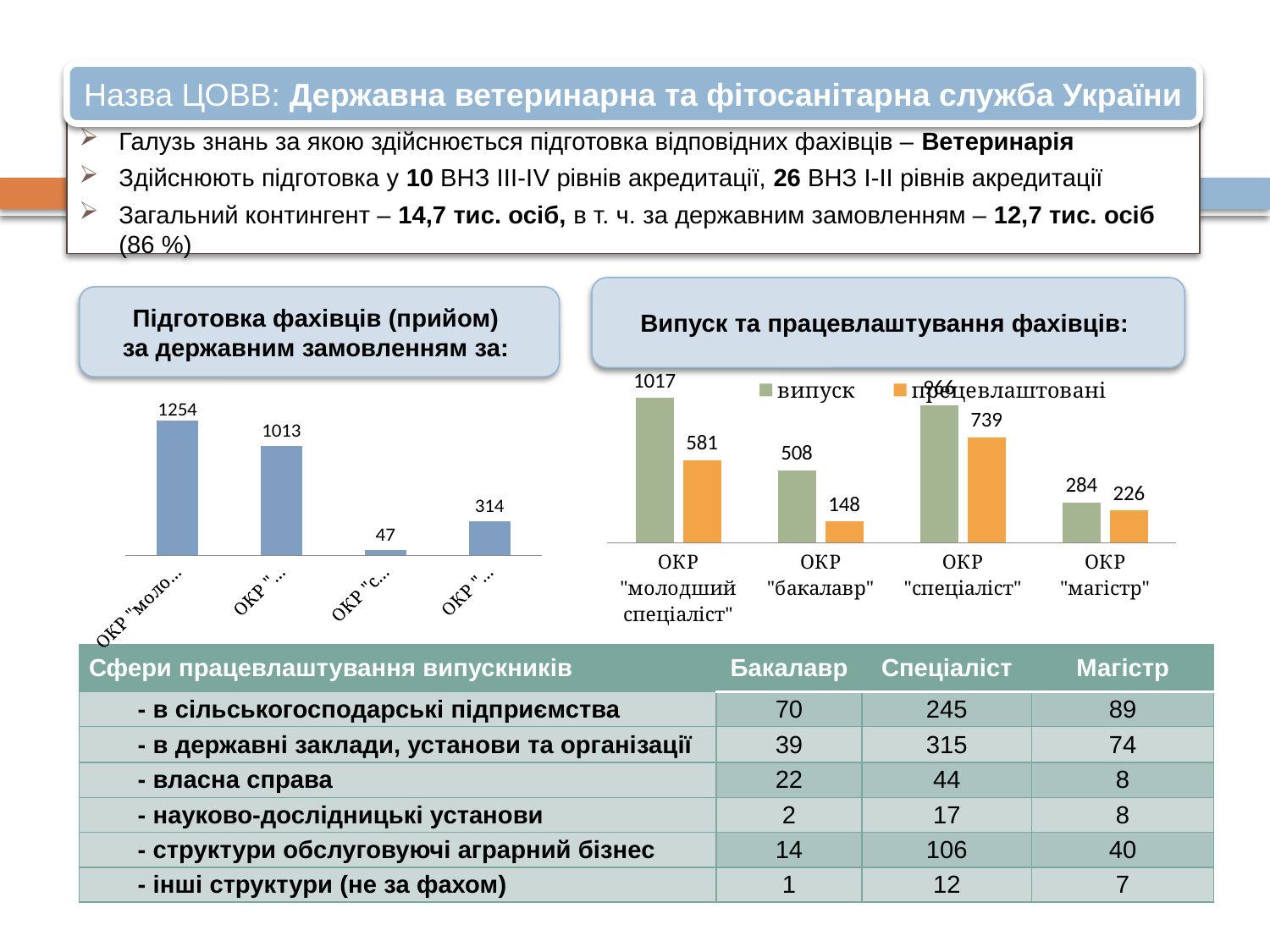

Назва ЦОВВ: Державна ветеринарна та фітосанітарна служба України

Галузь знань за якою здійснюється підготовка відповідних фахівців – Ветеринарія
Здійснюють підготовка у 10 ВНЗ ІІІ-ІV рівнів акредитації, 26 ВНЗ І-ІІ рівнів акредитації
Загальний контингент – 14,7 тис. осіб, в т. ч. за державним замовленням – 12,7 тис. осіб (86 %)
Випуск та працевлаштування фахівців:
Підготовка фахівців (прийом)
за державним замовленням за:

### Chart

| Category | випуск | прецевлаштовані |
|---|---|---|
| ОКР "молодший спеціаліст" | 1017.0 | 581.0 |
| ОКР "бакалавр" | 508.0 | 148.0 |
| ОКР "спеціаліст" | 966.0 | 739.0 |
| ОКР "магістр" | 284.0 | 226.0 |

### Chart

| Category | Столбец1 |
|---|---|
| ОКР "молодший спеціаліст" | 1254.0 |
| ОКР "бакалавр" | 1013.0 |
| ОКР "спеціаліст" | 47.0 |
| ОКР "магістр" | 314.0 |
| Сфери працевлаштування випускників | Бакалавр | Спеціаліст | Магістр |
| --- | --- | --- | --- |
| - в сільськогосподарські підприємства | 70 | 245 | 89 |
| - в державні заклади, установи та організації | 39 | 315 | 74 |
| - власна справа | 22 | 44 | 8 |
| - науково-дослідницькі установи | 2 | 17 | 8 |
| - структури обслуговуючі аграрний бізнес | 14 | 106 | 40 |
| - інші структури (не за фахом) | 1 | 12 | 7 |